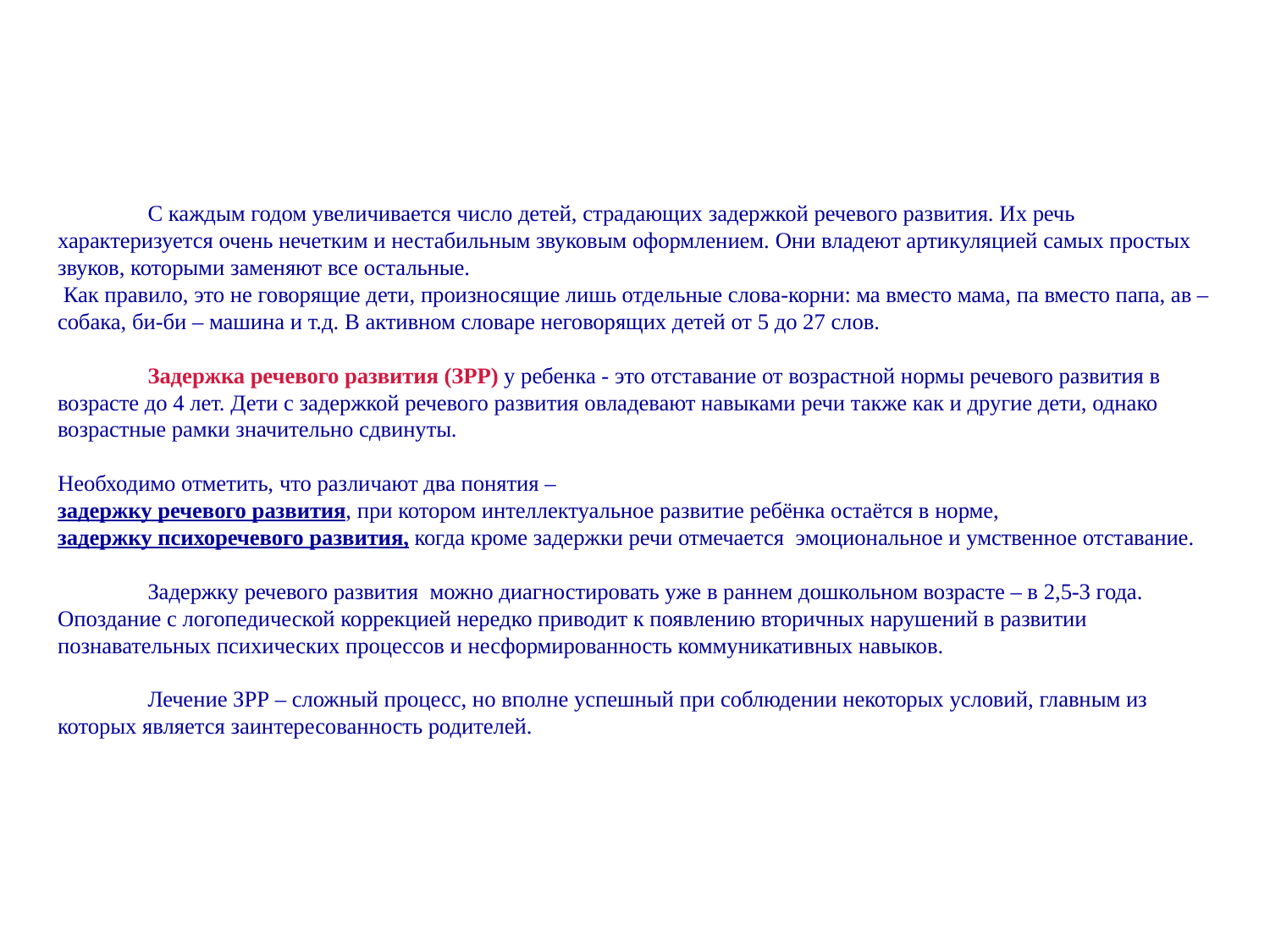

# С каждым годом увеличивается число детей, страдающих задержкой речевого развития. Их речь характеризуется очень нечетким и нестабильным звуковым оформлением. Они владеют артикуляцией самых простых звуков, которыми заменяют все остальные. Как правило, это не говорящие дети, произносящие лишь отдельные слова-корни: ма вместо мама, па вместо папа, ав – собака, би-би – машина и т.д. В активном словаре неговорящих детей от 5 до 27 слов.   Задержка речевого развития (ЗРР) у ребенка - это отставание от возрастной нормы речевого развития в возрасте до 4 лет. Дети с задержкой речевого развития овладевают навыками речи также как и другие дети, однако возрастные рамки значительно сдвинуты. Необходимо отметить, что различают два понятия – задержку речевого развития, при котором интеллектуальное развитие ребёнка остаётся в норме, задержку психоречевого развития, когда кроме задержки речи отмечается  эмоциональное и умственное отставание.   Задержку речевого развития  можно диагностировать уже в раннем дошкольном возрасте – в 2,5-3 года. Опоздание с логопедической коррекцией нередко приводит к появлению вторичных нарушений в развитии познавательных психических процессов и несформированность коммуникативных навыков.   Лечение ЗРР – сложный процесс, но вполне успешный при соблюдении некоторых условий, главным из которых является заинтересованность родителей.